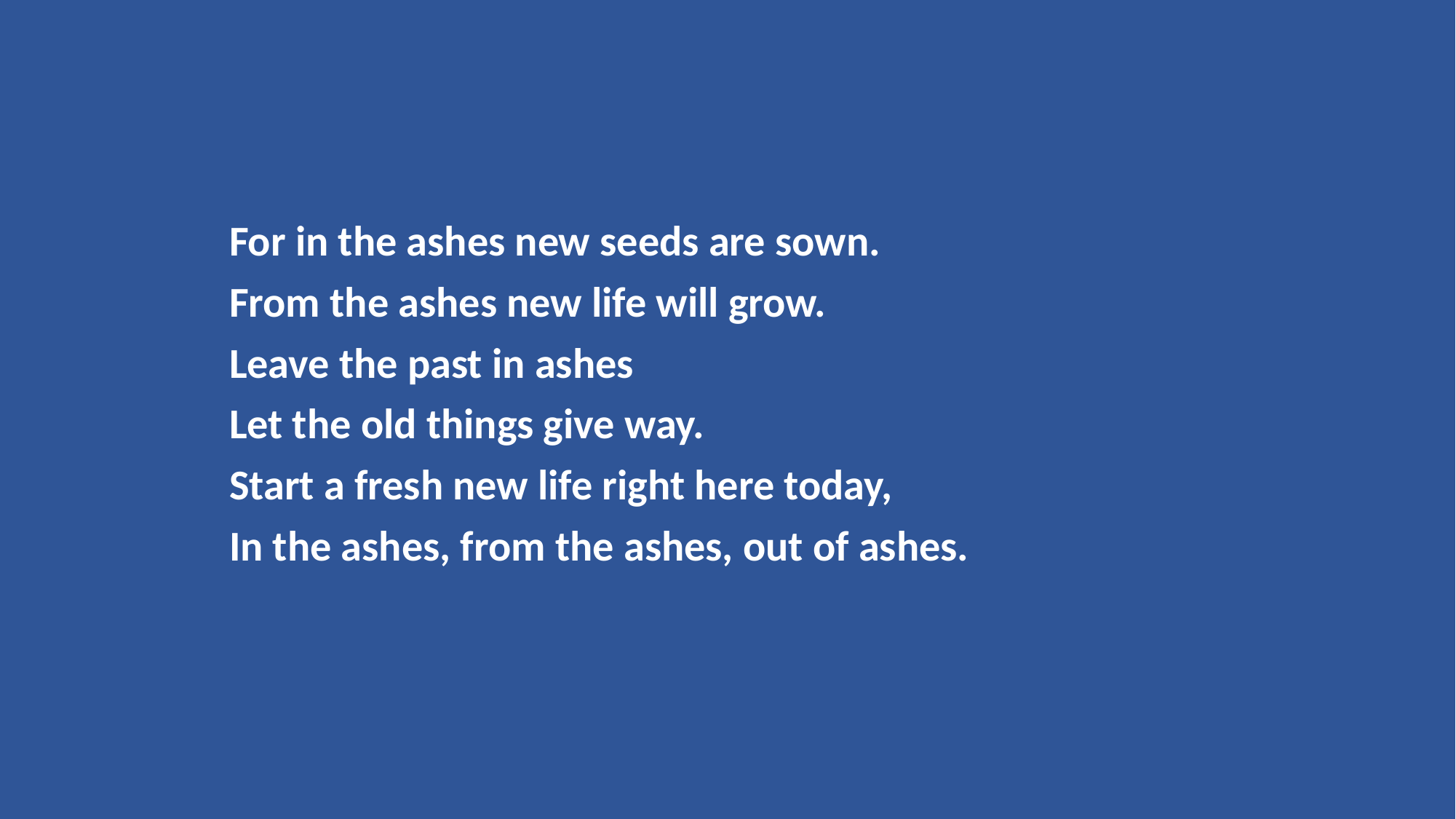

For in the ashes new seeds are sown.
From the ashes new life will grow.
Leave the past in ashes
Let the old things give way.
Start a fresh new life right here today,
In the ashes, from the ashes, out of ashes.